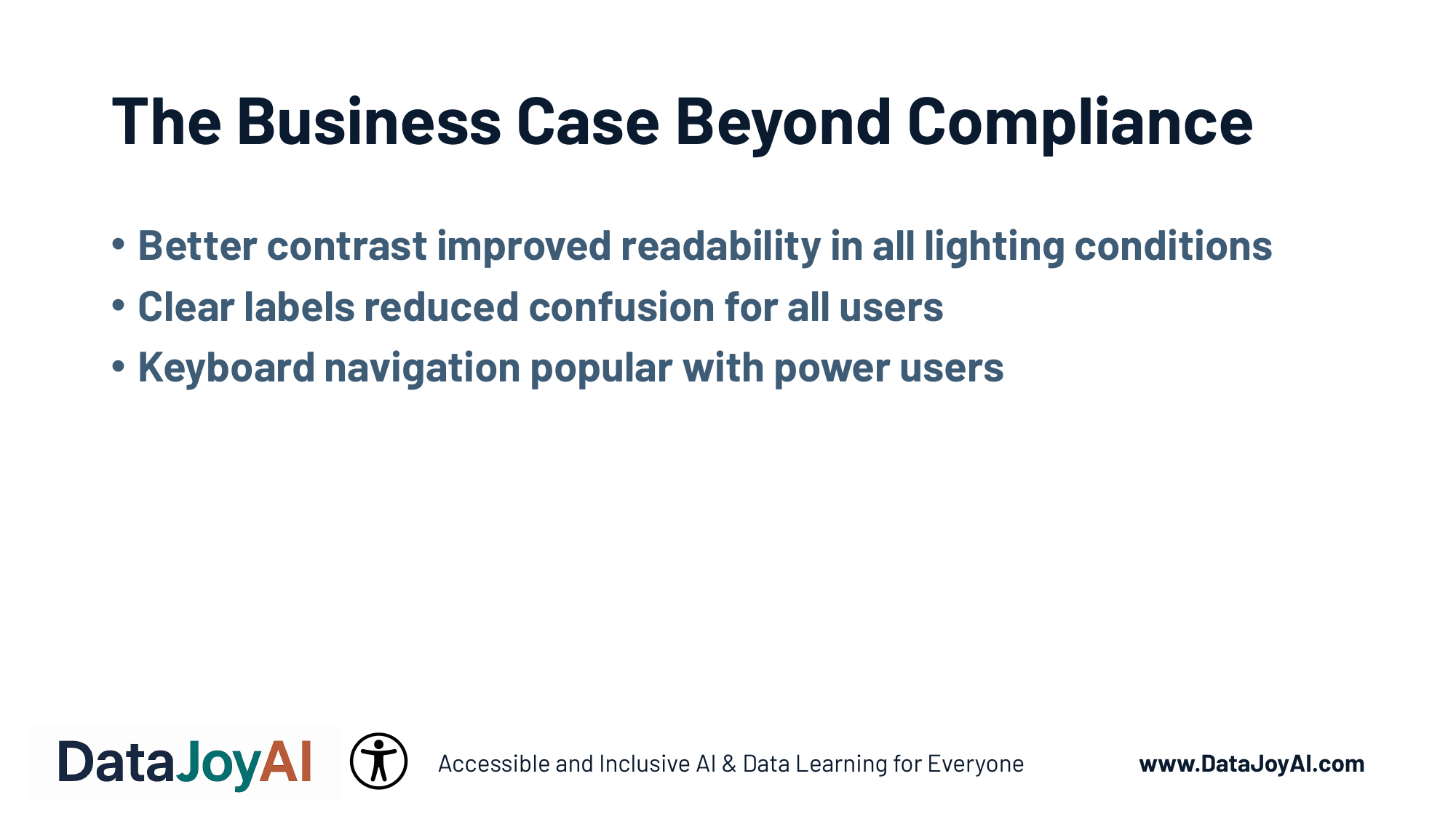

# The Business Case Beyond Compliance
Better contrast improved readability in all lighting conditions
Clear labels reduced confusion for all users
Keyboard navigation popular with power users